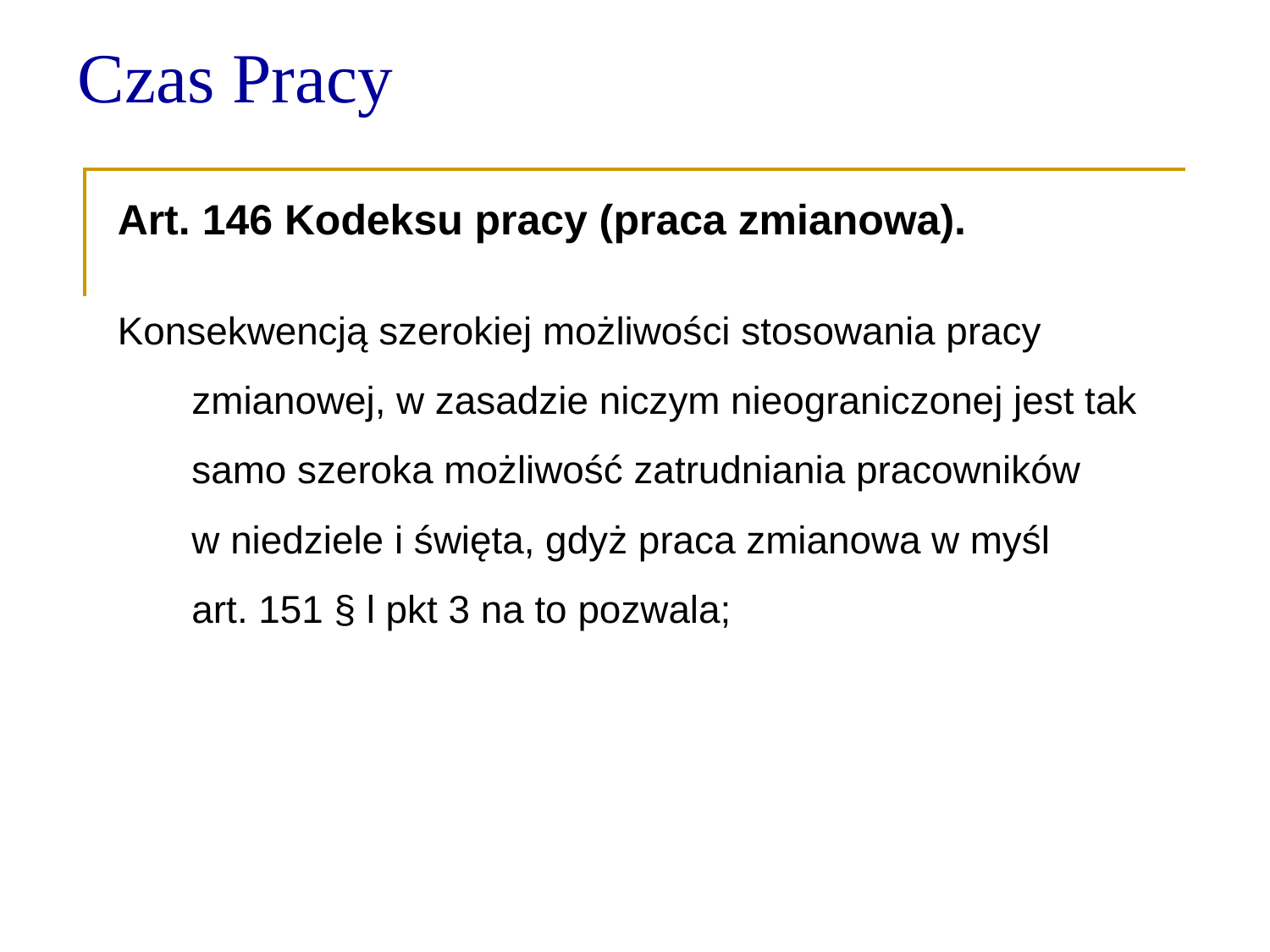

Czas Pracy
Art. 146 Kodeksu pracy (praca zmianowa).
Konsekwencją szerokiej możliwości stosowania pracy zmianowej, w zasadzie niczym nieograniczonej jest tak samo szeroka możliwość zatrudniania pracowników
w niedziele i święta, gdyż praca zmianowa w myśl
art. 151 § l pkt 3 na to pozwala;